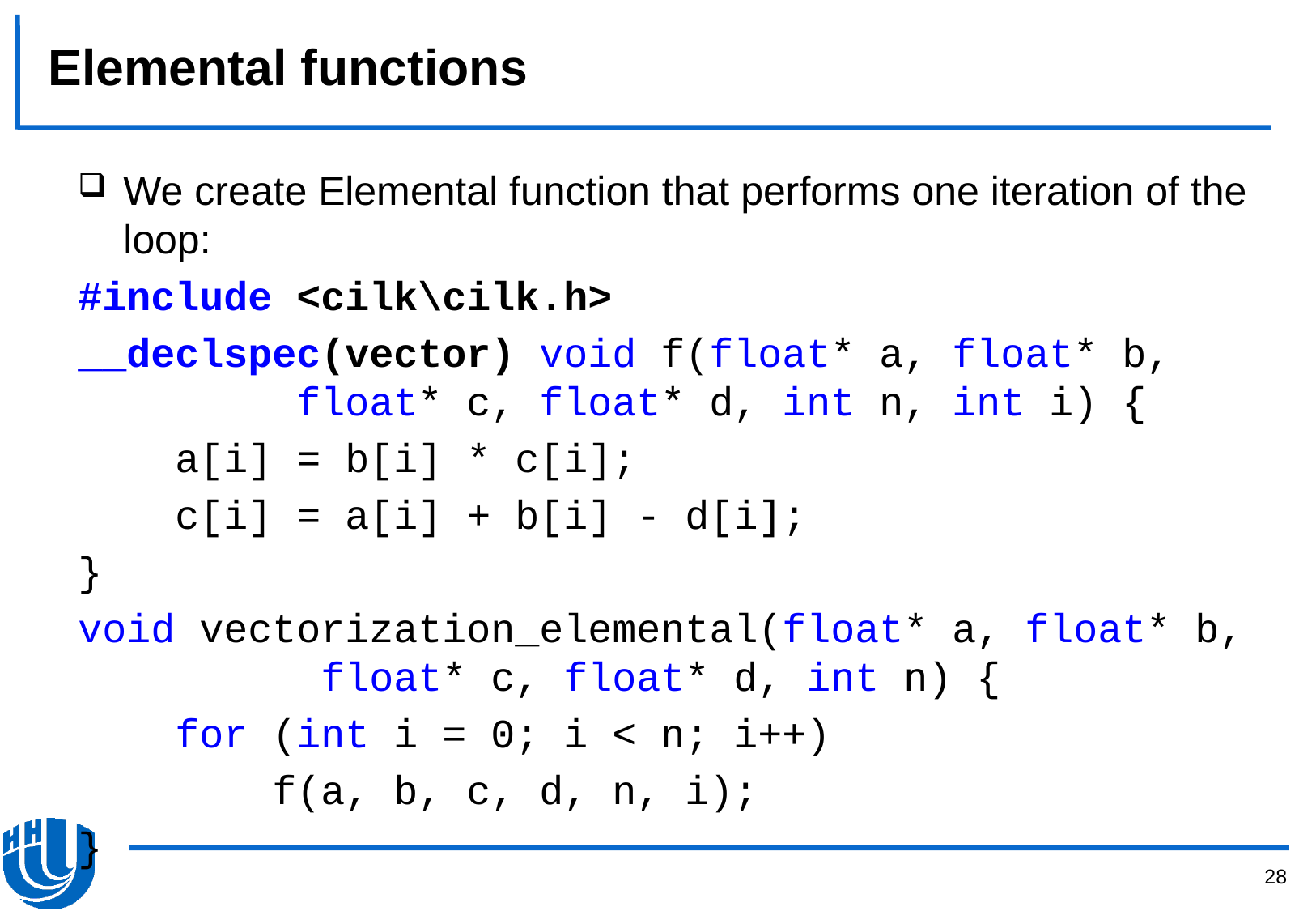

# Elemental functions
We create Elemental function that performs one iteration of the loop:
#include <cilk\cilk.h>
__declspec(vector) void f(float* a, float* b,
         float* c, float* d, int n, int i) {
    a[i] = b[i] * c[i];
    c[i] = a[i] + b[i] - d[i];
}
void vectorization_elemental(float* a, float* b,
          float* c, float* d, int n) {
    for (int i = 0; i < n; i++)
        f(a, b, c, d, n, i);
}